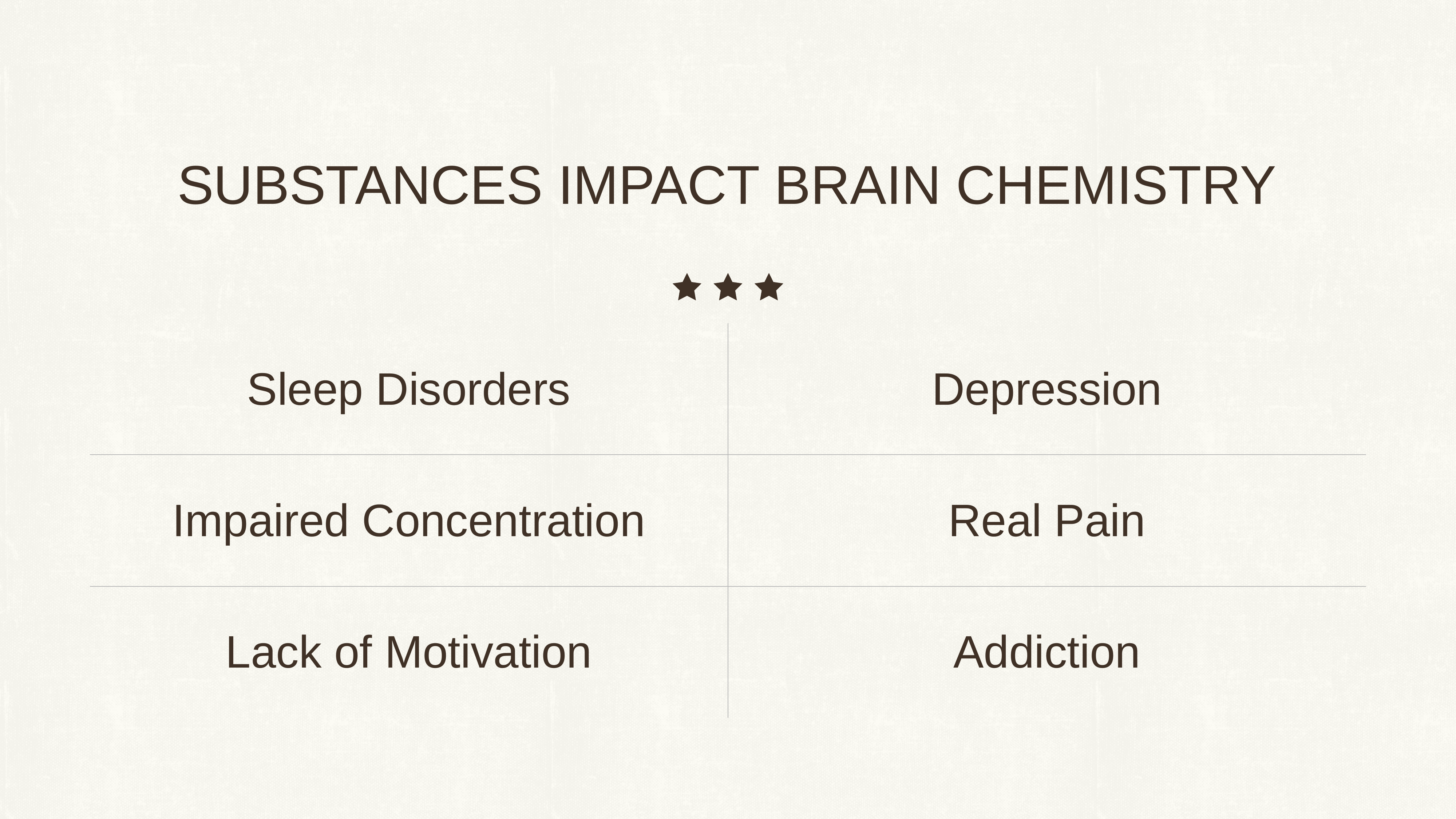

SUBSTANCES IMPACT BRAIN CHEMISTRY

| Sleep Disorders | Depression |
| --- | --- |
| Impaired Concentration | Real Pain |
| Lack of Motivation | Addiction |